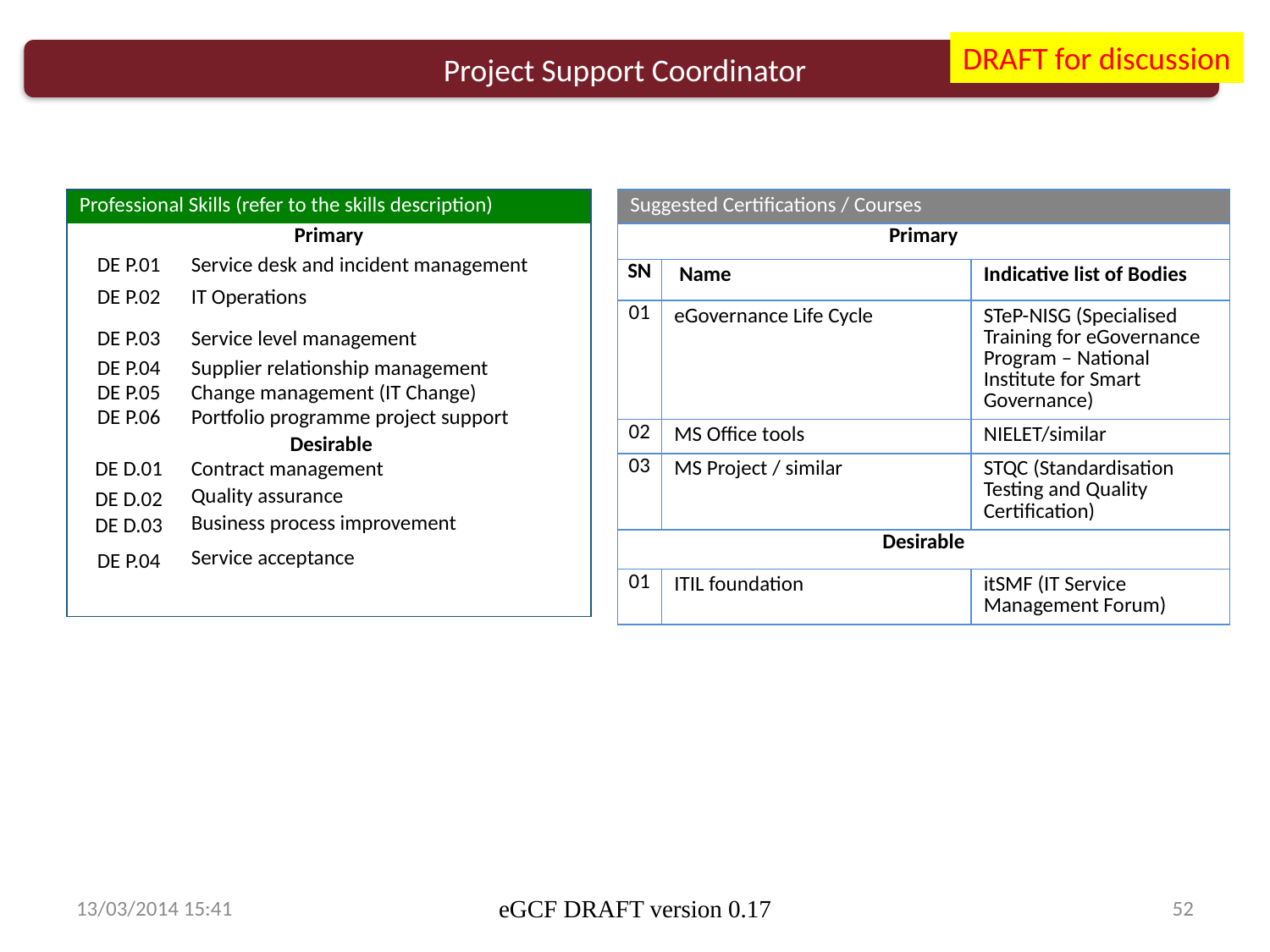

DRAFT for discussion
 Project Support Coordinator
| Professional Skills (refer to the skills description) |  |
| --- | --- |
| Primary |  |
| DE P.01 | Service desk and incident management |
| DE P.02 | IT Operations |
| DE P.03 | Service level management |
| DE P.04 | Supplier relationship management |
| DE P.05 | Change management (IT Change) |
| DE P.06 | Portfolio programme project support |
| Desirable |  |
| DE D.01 | Contract management |
| DE D.02 | Quality assurance |
| DE D.03 | Business process improvement |
| DE P.04 | Service acceptance |
|  |  |
| Suggested Certifications / Courses |  |  |
| --- | --- | --- |
| Primary |  |  |
| SN | Name | Indicative list of Bodies |
| 01 | eGovernance Life Cycle | STeP-NISG (Specialised Training for eGovernance Program – National Institute for Smart Governance) |
| 02 | MS Office tools | NIELET/similar |
| 03 | MS Project / similar | STQC (Standardisation Testing and Quality Certification) |
| Desirable |  |  |
| 01 | ITIL foundation | itSMF (IT Service Management Forum) |
13/03/2014 15:41
eGCF DRAFT version 0.17
52